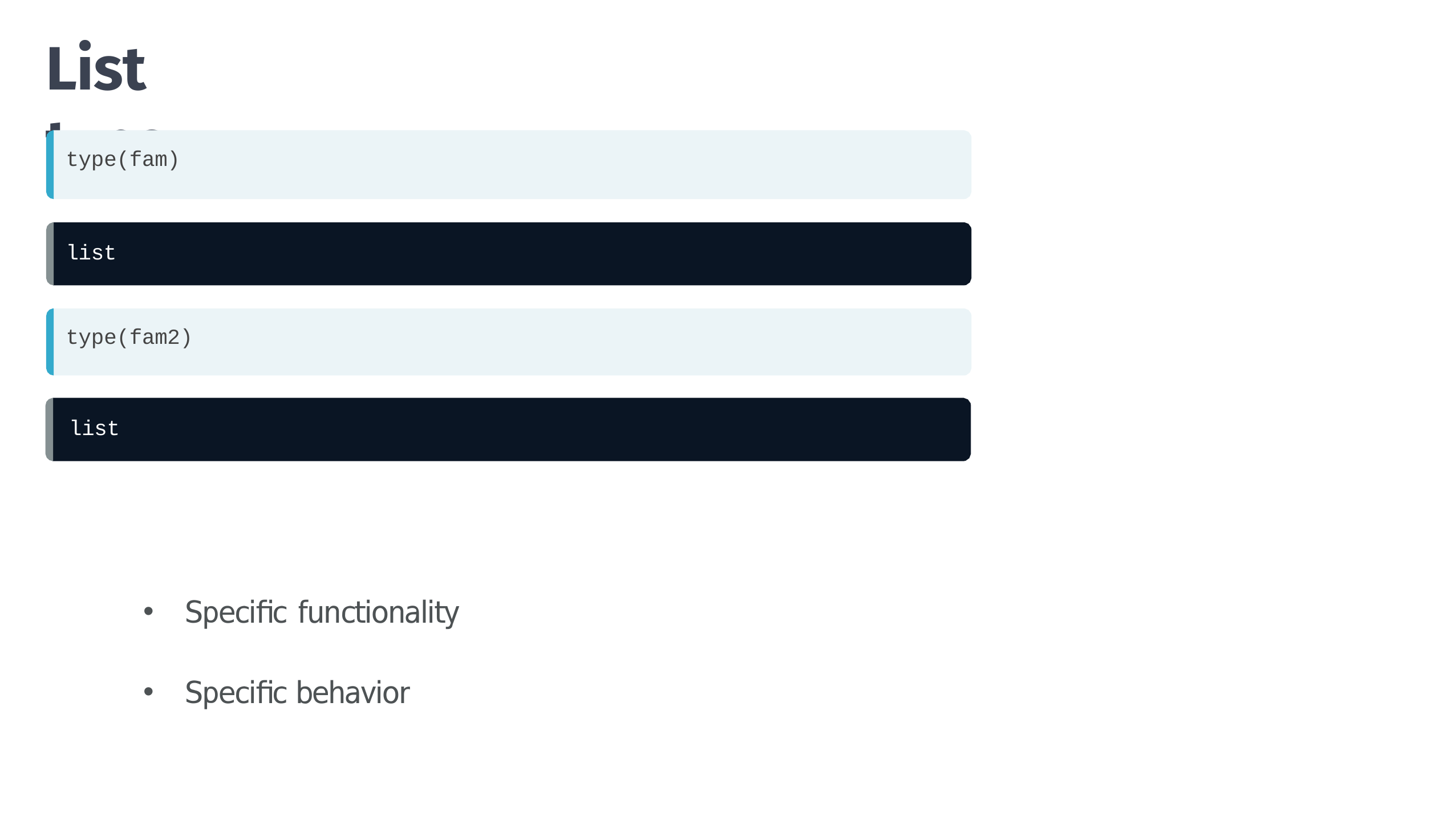

# List type

type(fam)

list

type(fam2)

list
Specific functionality

Specific behavior